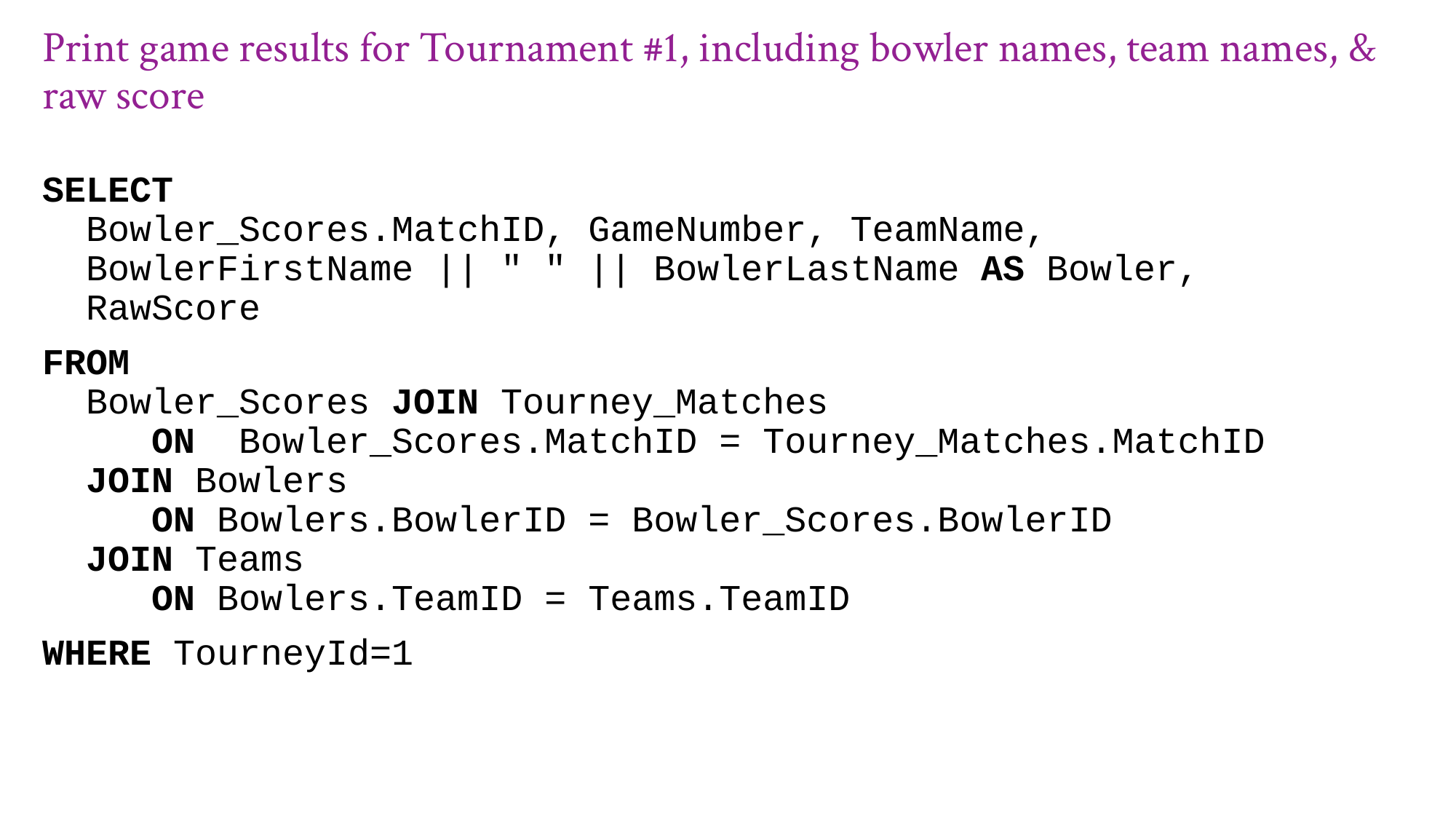

# Print game results for Tournament #1, including bowler names, team names, & raw score
SELECT
  Bowler_Scores.MatchID, GameNumber, TeamName,
  BowlerFirstName || " " || BowlerLastName AS Bowler,
  RawScore
FROM
  Bowler_Scores JOIN Tourney_Matches
     ON  Bowler_Scores.MatchID = Tourney_Matches.MatchID
  JOIN Bowlers
     ON Bowlers.BowlerID = Bowler_Scores.BowlerID
  JOIN Teams
     ON Bowlers.TeamID = Teams.TeamID
WHERE TourneyId=1